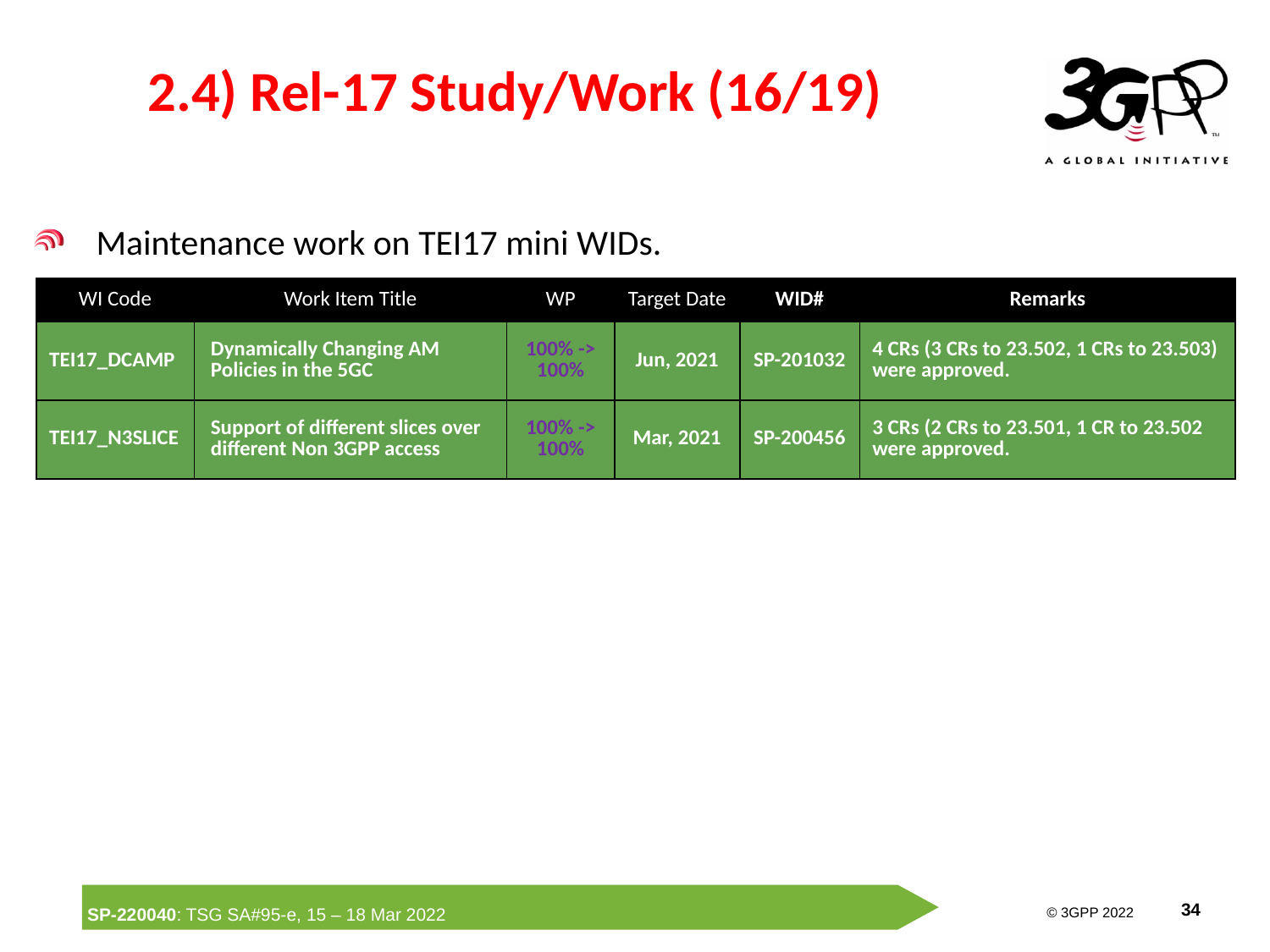

# 2.4) Rel-17 Study/Work (16/19)
Maintenance work on TEI17 mini WIDs.
| WI Code | Work Item Title | WP | Target Date | WID# | Remarks |
| --- | --- | --- | --- | --- | --- |
| TEI17\_DCAMP | Dynamically Changing AM Policies in the 5GC | 100% -> 100% | Jun, 2021 | SP-201032 | 4 CRs (3 CRs to 23.502, 1 CRs to 23.503) were approved. |
| TEI17\_N3SLICE | Support of different slices over different Non 3GPP access | 100% -> 100% | Mar, 2021 | SP-200456 | 3 CRs (2 CRs to 23.501, 1 CR to 23.502 were approved. |